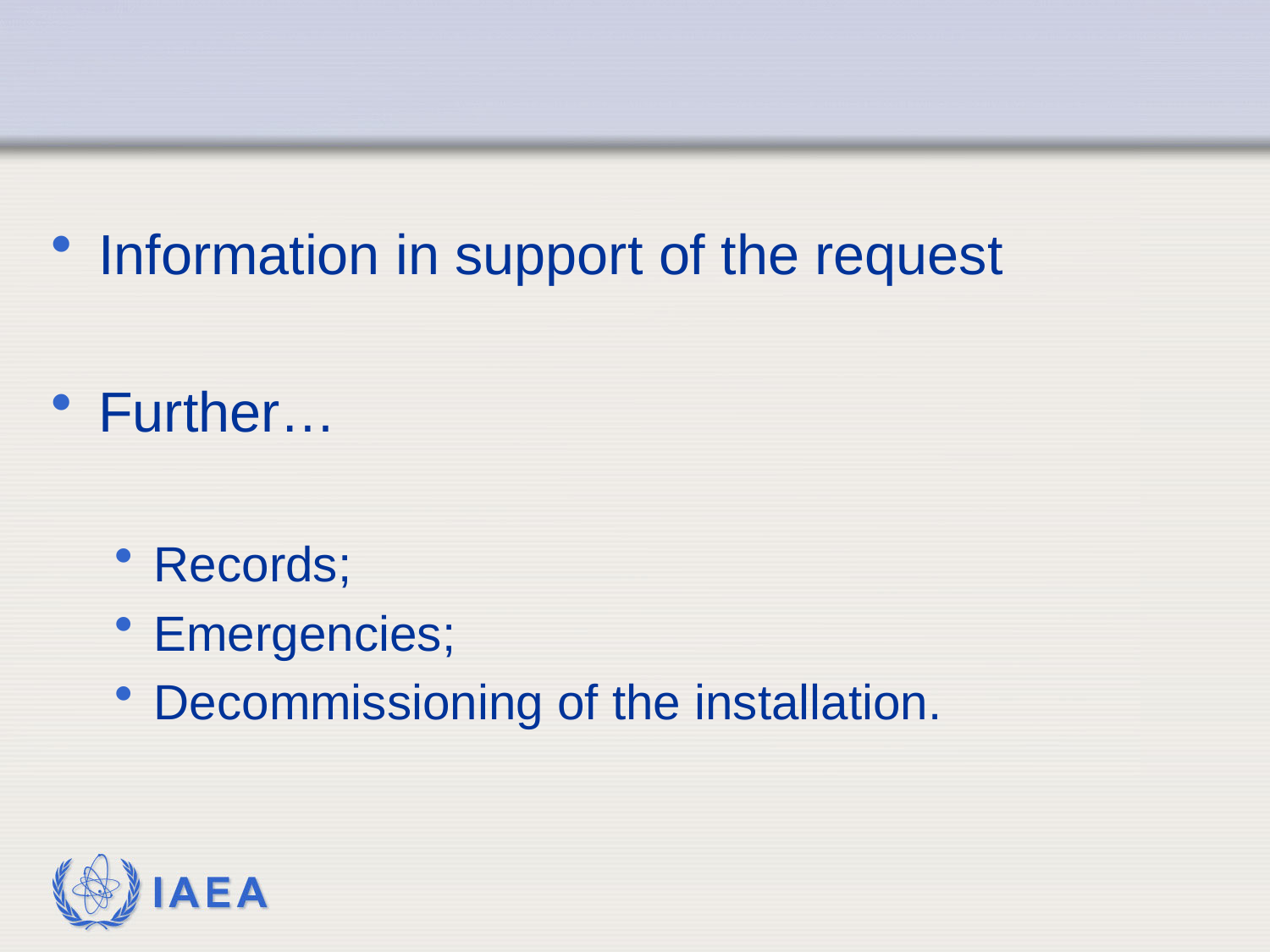

#
Information in support of the request

Further…

Records;
Emergencies;
Decommissioning of the installation.